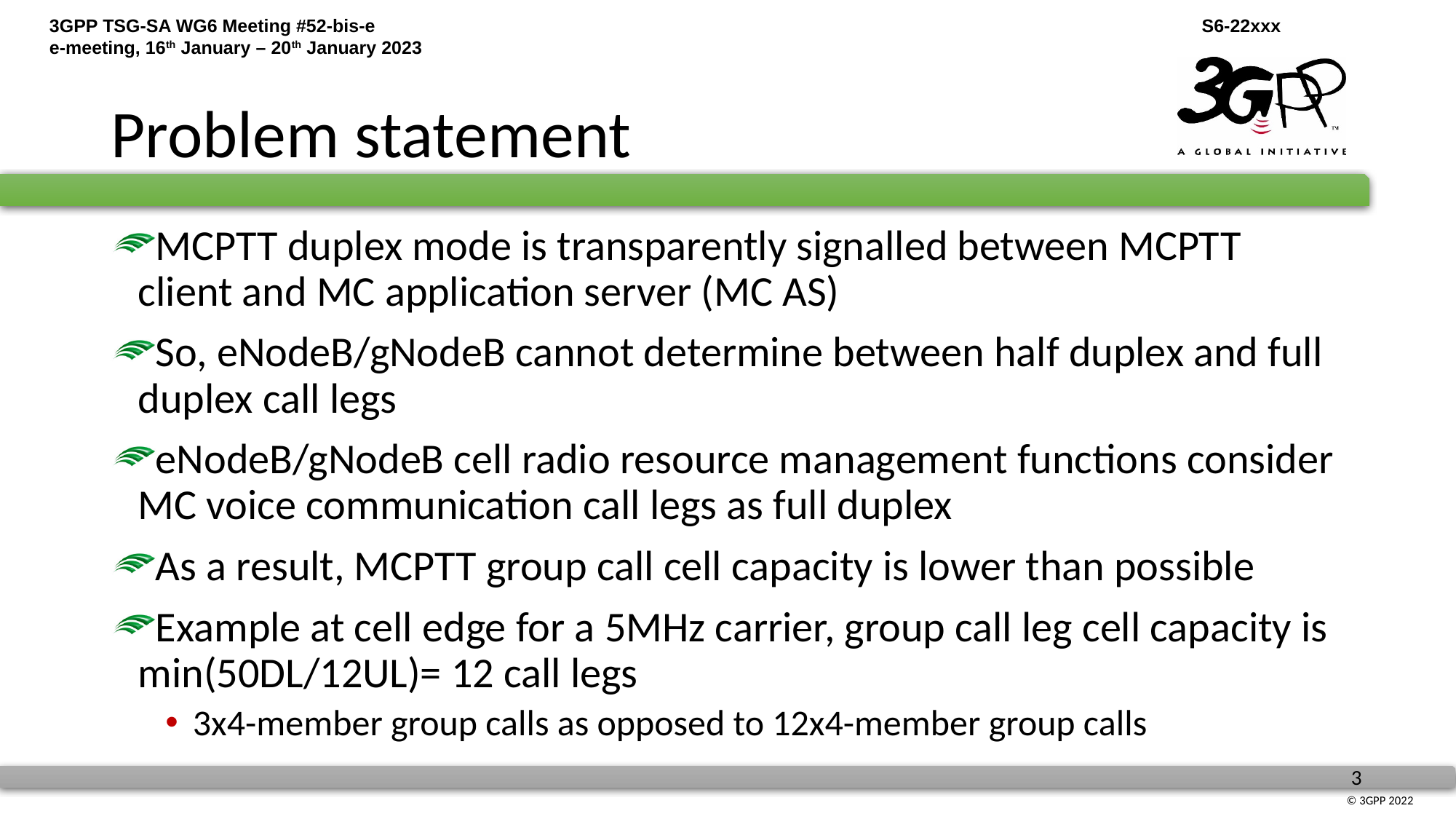

# Problem statement
MCPTT duplex mode is transparently signalled between MCPTT client and MC application server (MC AS)
So, eNodeB/gNodeB cannot determine between half duplex and full duplex call legs
eNodeB/gNodeB cell radio resource management functions consider MC voice communication call legs as full duplex
As a result, MCPTT group call cell capacity is lower than possible
Example at cell edge for a 5MHz carrier, group call leg cell capacity is min(50DL/12UL)= 12 call legs
3x4-member group calls as opposed to 12x4-member group calls